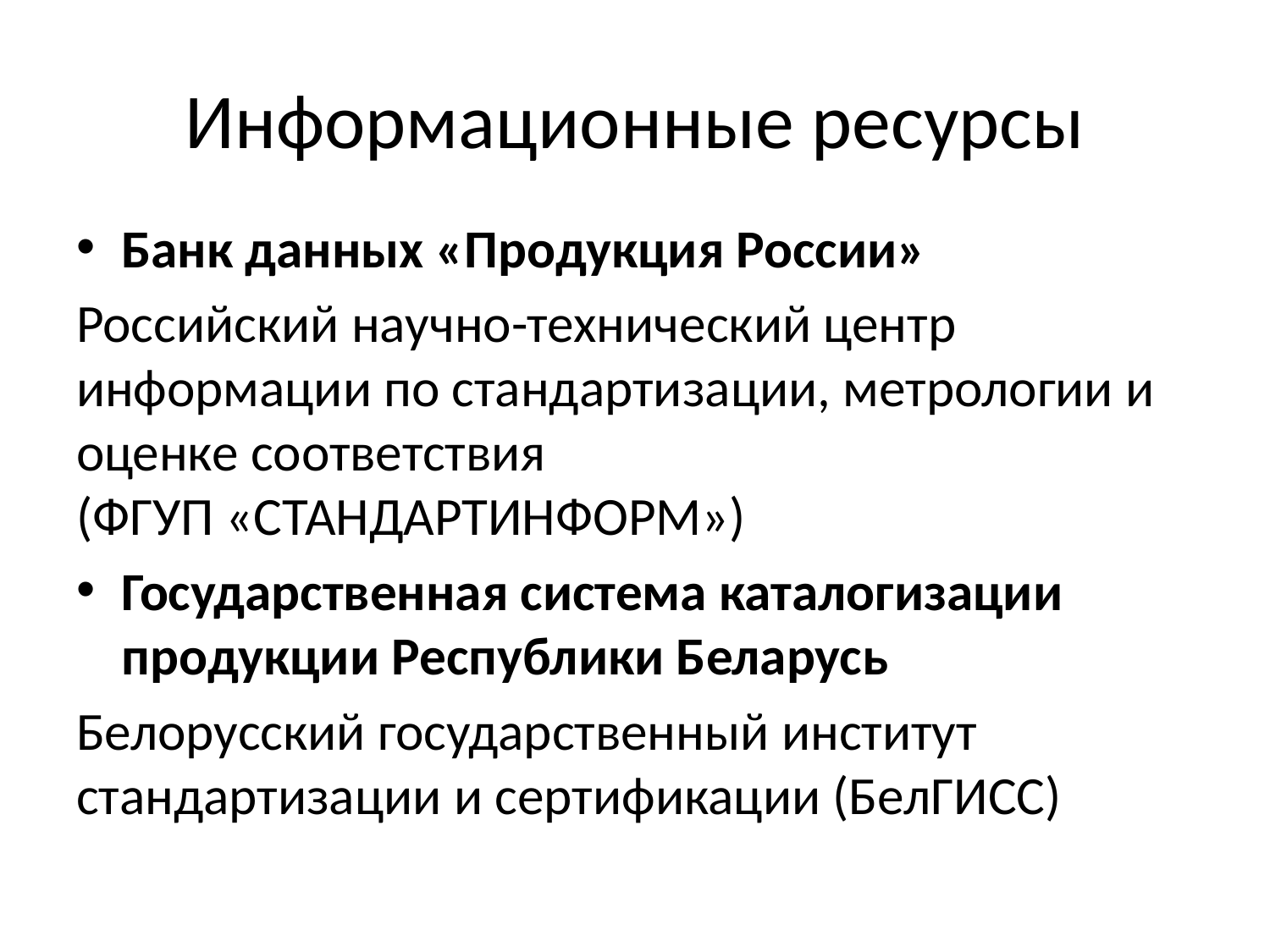

# Информационные ресурсы
Банк данных «Продукция России»
Российский научно-технический центр информации по стандартизации, метрологии и оценке соответствия
(ФГУП «СТАНДАРТИНФОРМ»)
Государственная система каталогизации продукции Республики Беларусь
Белорусский государственный институт стандартизации и сертификации (БелГИСС)